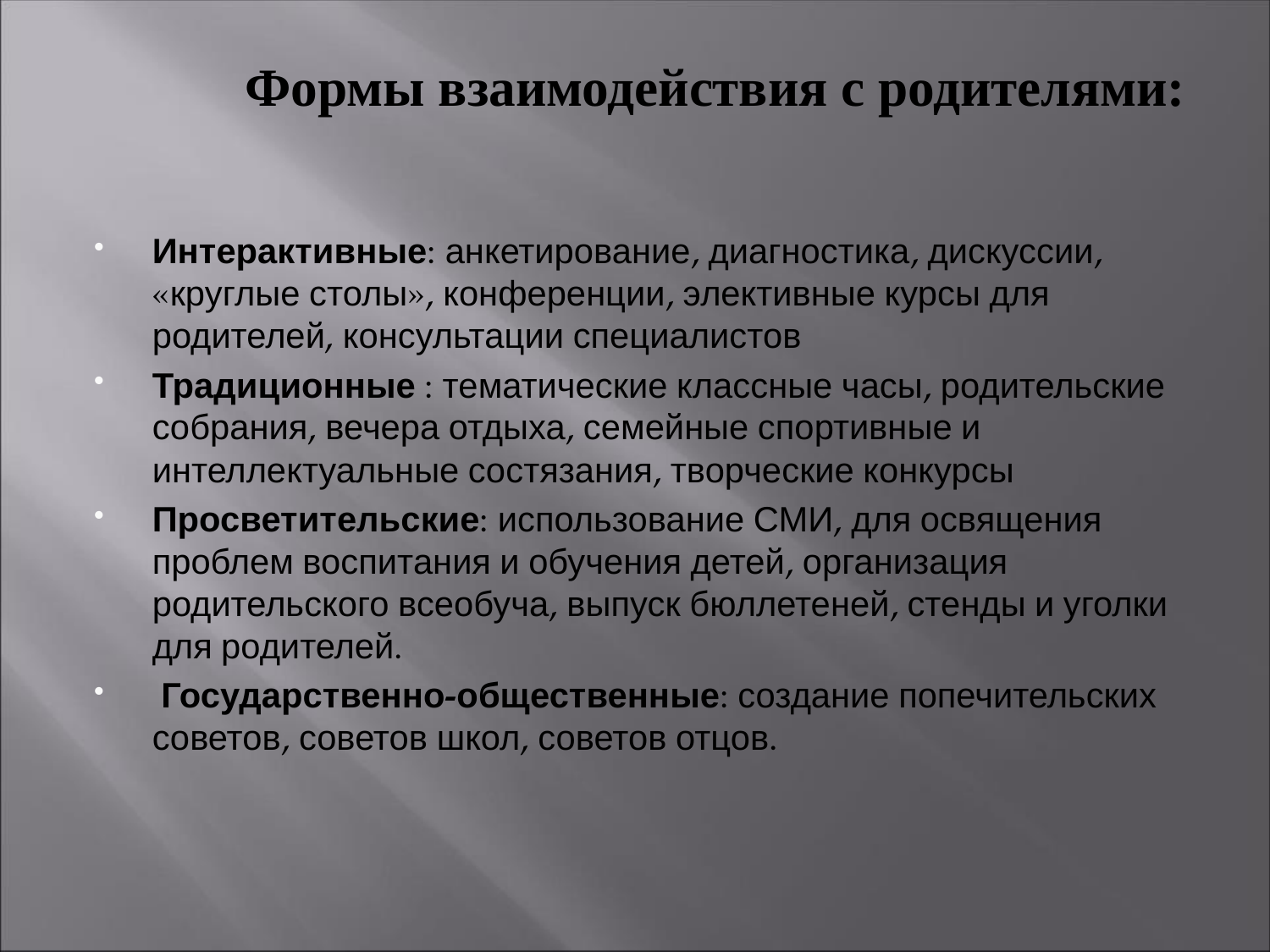

# Формы взаимодействия с родителями:
Интерактивные: анкетирование, диагностика, дискуссии, «круглые столы», конференции, элективные курсы для родителей, консультации специалистов
Традиционные : тематические классные часы, родительские собрания, вечера отдыха, семейные спортивные и интеллектуальные состязания, творческие конкурсы
Просветительские: использование СМИ, для освящения проблем воспитания и обучения детей, организация родительского всеобуча, выпуск бюллетеней, стенды и уголки для родителей.
 Государственно-общественные: создание попечительских советов, советов школ, советов отцов.